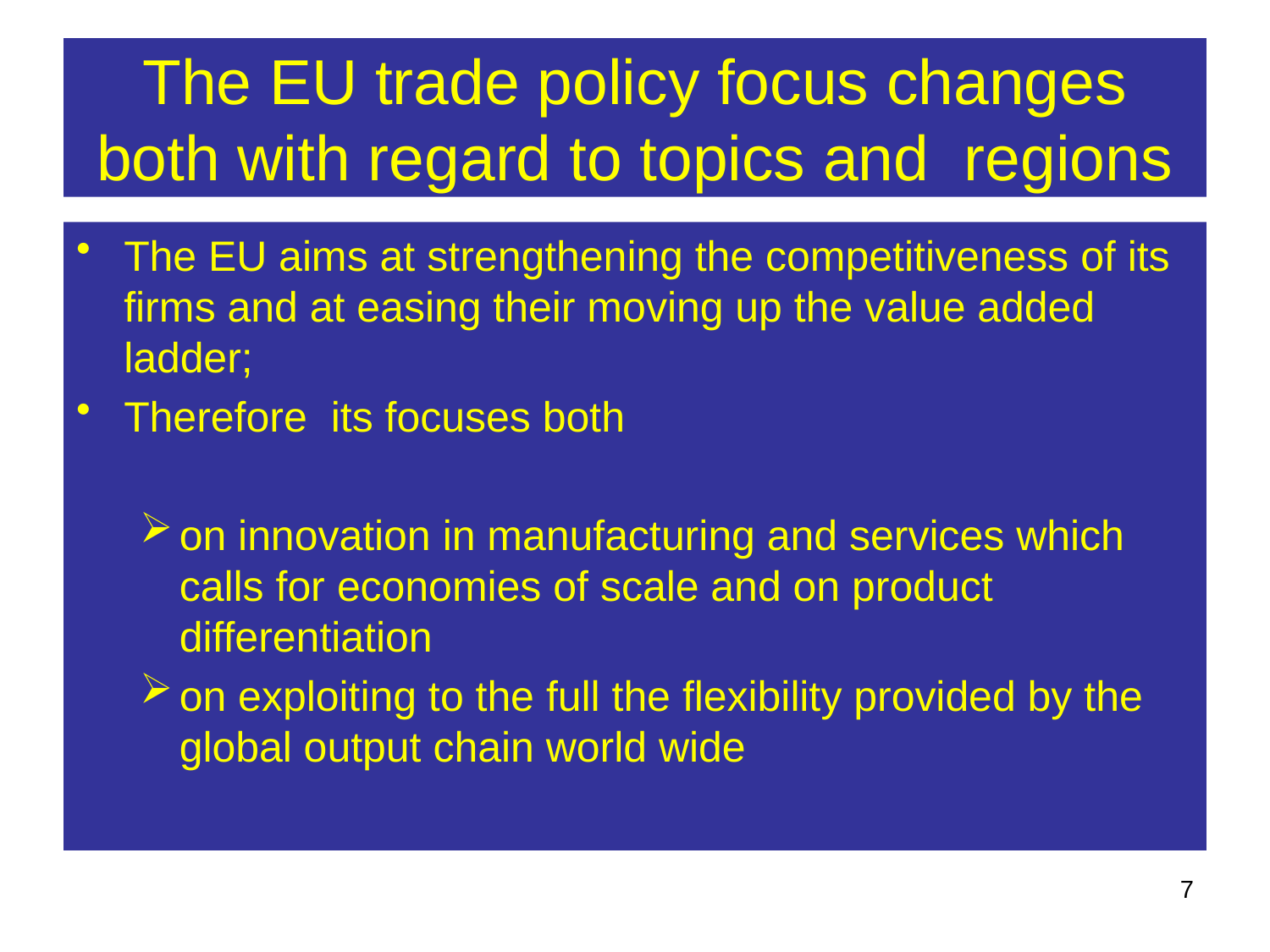

# The EU trade policy focus changes both with regard to topics and  regions
The EU aims at strengthening the competitiveness of its  firms and at easing their moving up the value added ladder;
Therefore  its focuses both

on innovation in manufacturing and services which calls for economies of scale and on product differentiation
on exploiting to the full the flexibility provided by the global output chain world wide

7